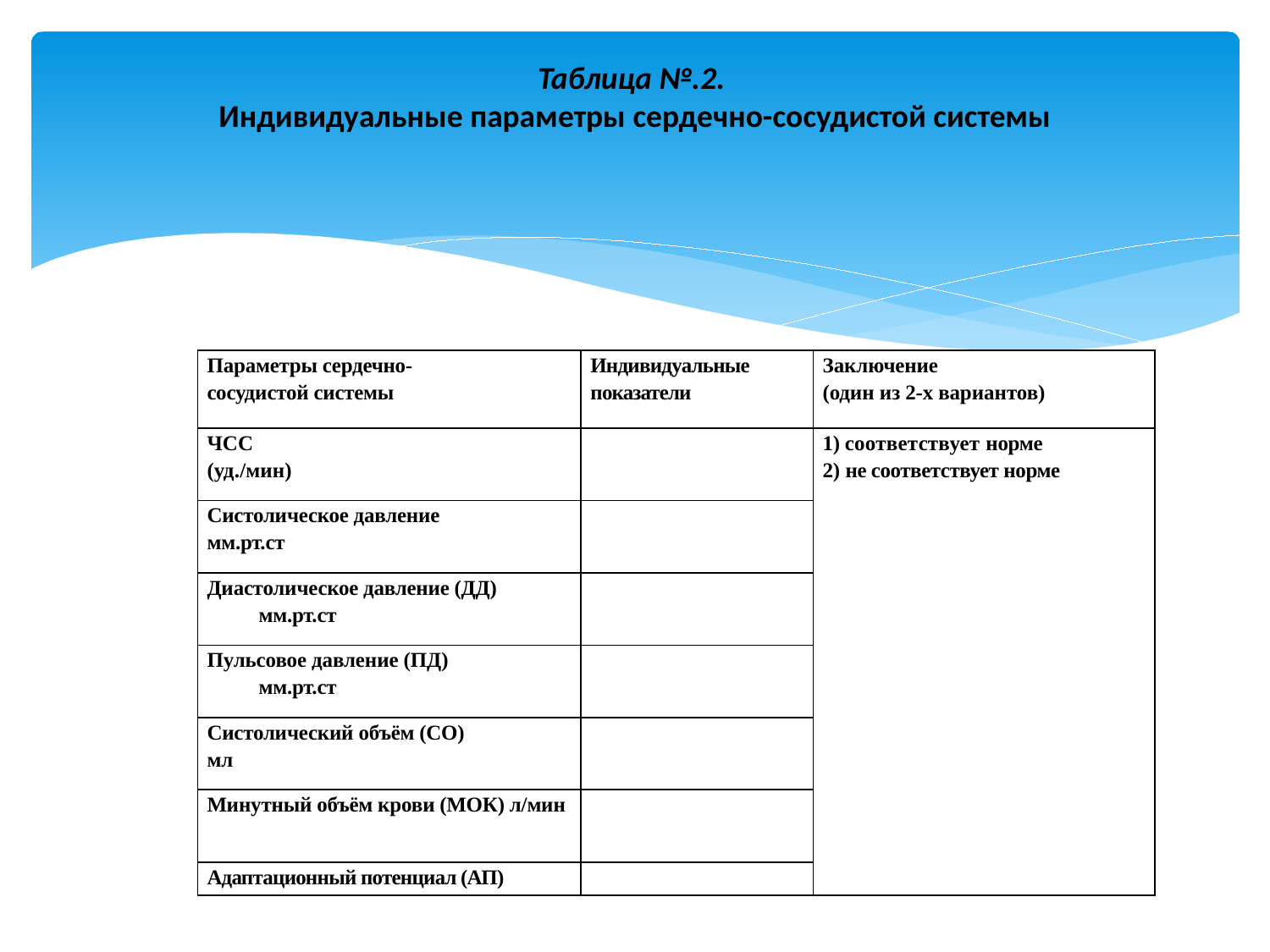

# Таблица №.2. Индивидуальные параметры сердечно-сосудистой системы
| Параметры сердечно- сосудистой системы | Индивидуальные показатели | Заключение (один из 2-х вариантов) |
| --- | --- | --- |
| ЧСС (уд./мин) |  | 1) соответствует норме 2) не соответствует норме |
| Систолическое давление мм.рт.ст |  |  |
| Диастолическое давление (ДД) мм.рт.ст |  |  |
| Пульсовое давление (ПД) мм.рт.ст |  |  |
| Систолический объём (СО) мл |  |  |
| Минутный объём крови (МОК) л/мин |  |  |
| Адаптационный потенциал (АП) |  |  |